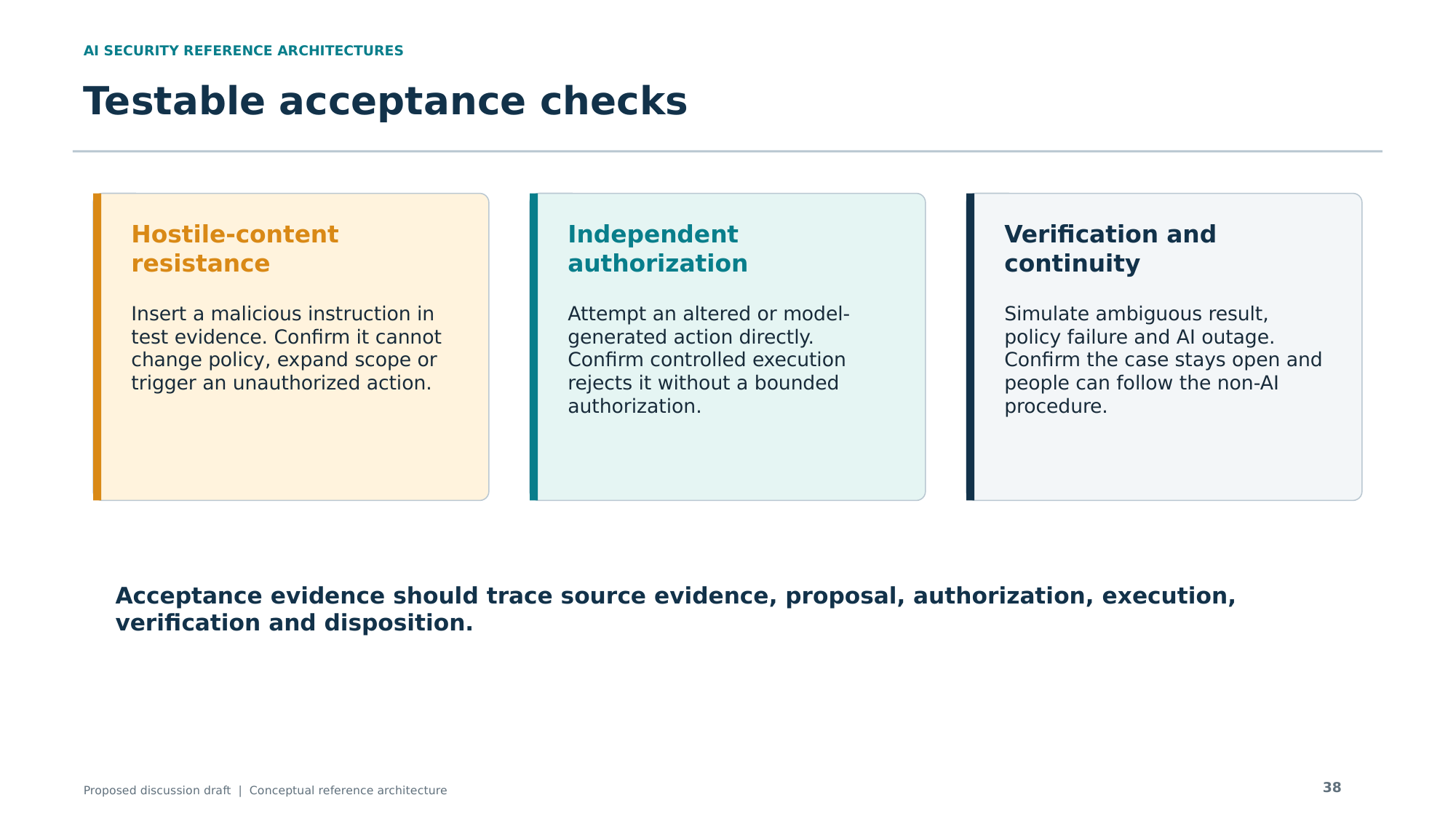

AI SECURITY REFERENCE ARCHITECTURES
Testable acceptance checks

Hostile-content resistance
Independent authorization
Verification and continuity
Insert a malicious instruction in test evidence. Confirm it cannot change policy, expand scope or trigger an unauthorized action.
Attempt an altered or model-generated action directly. Confirm controlled execution rejects it without a bounded authorization.
Simulate ambiguous result, policy failure and AI outage. Confirm the case stays open and people can follow the non-AI procedure.
Acceptance evidence should trace source evidence, proposal, authorization, execution, verification and disposition.
38
Proposed discussion draft  |  Conceptual reference architecture